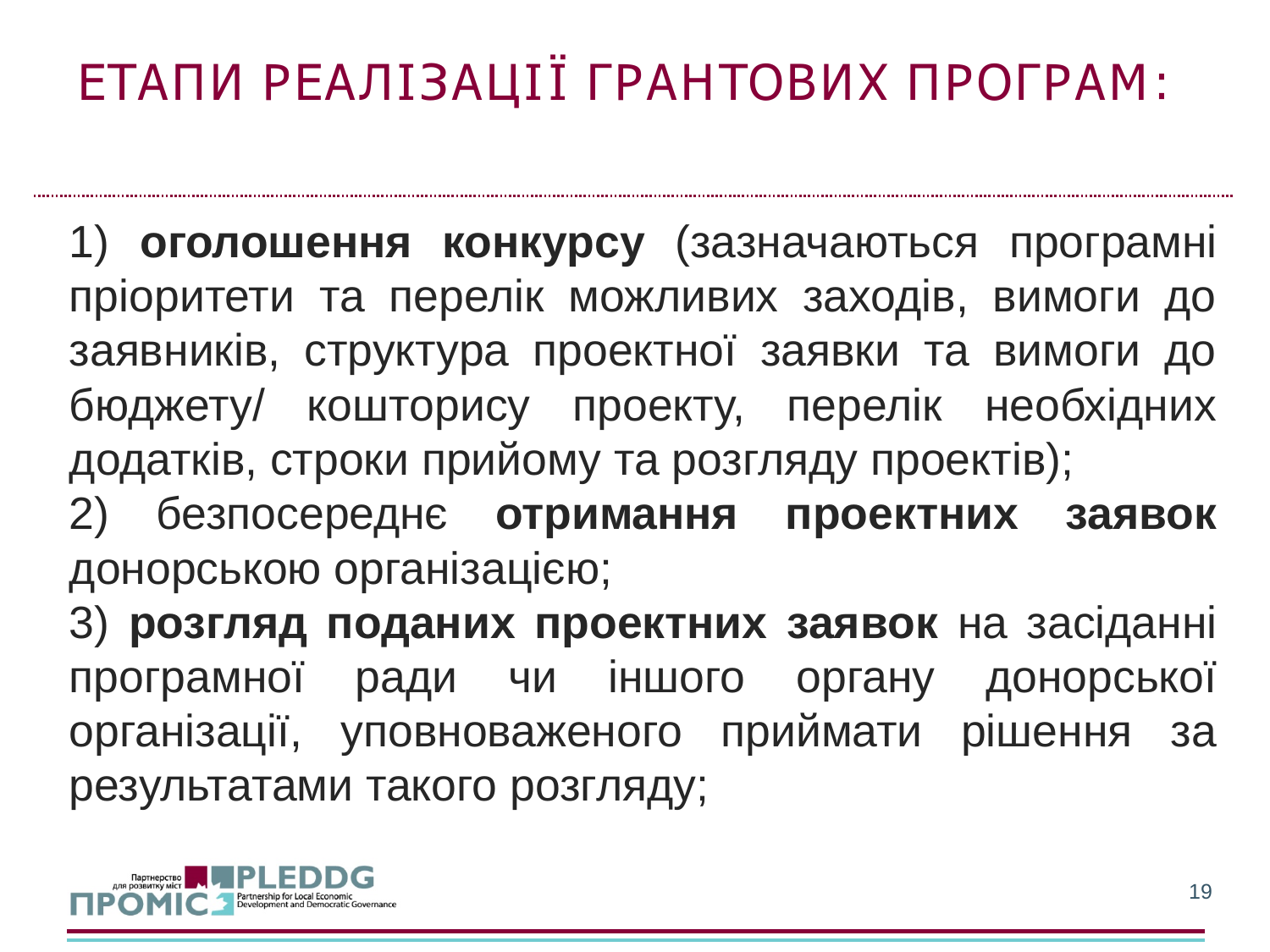

# Етапи РеалізаціЇ грантових програм:
1) оголошення конкурсy (зазначаються програмні пріоритети та перелік можливих заходів, вимоги до заявників, структура проектної заявки та вимоги до бюджету/ кошторису проекту, перелік необхідних додатків, строки прийому та розгляду проектів);
2) безпосереднє отримання проектних заявок донорською організацією;
3) розгляд поданих проектних заявок на засіданні програмної ради чи іншого органу донорської організації, уповноваженого приймати рішення за результатами такого розгляду;